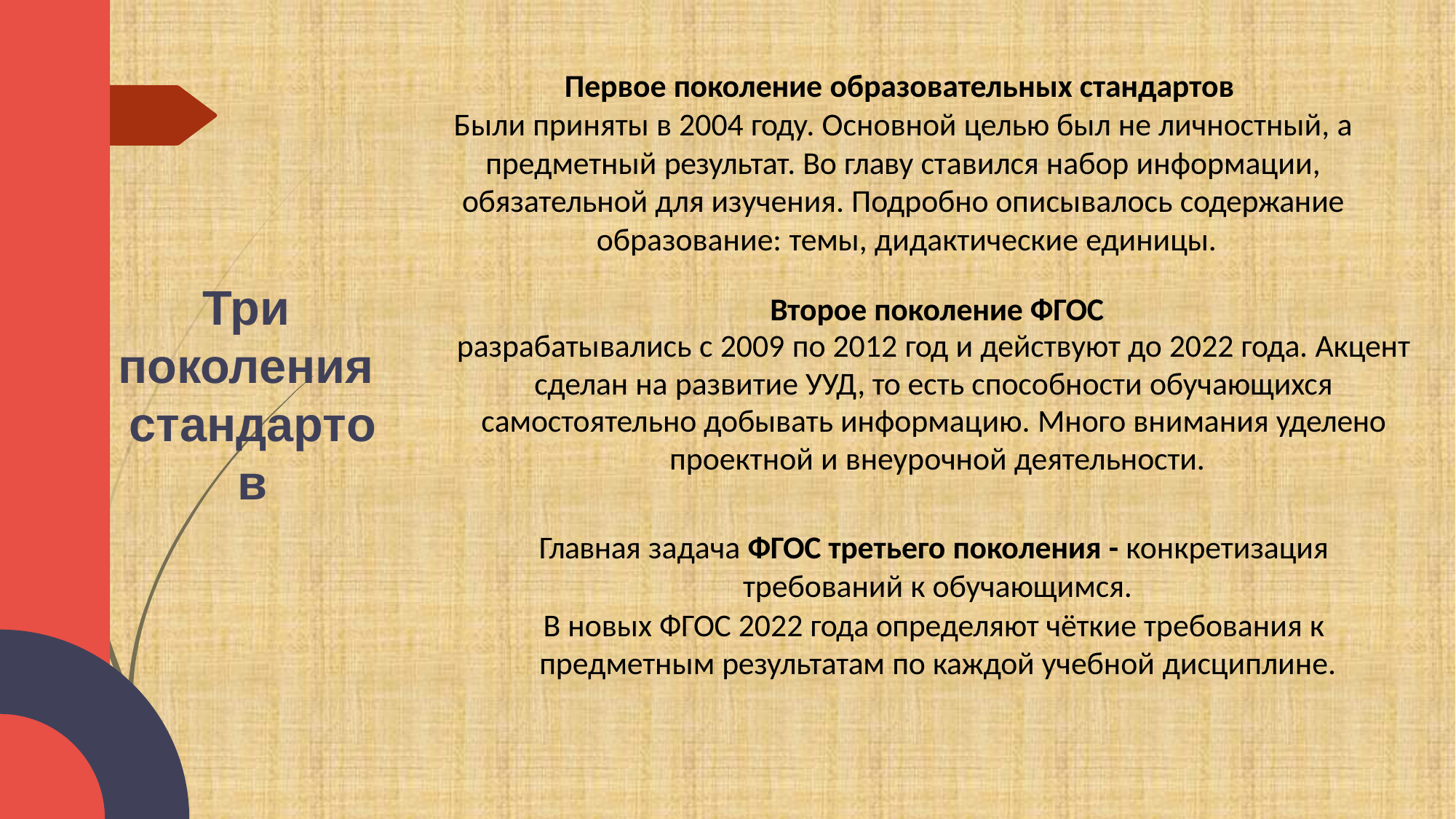

# Первое поколение образовательных стандартов
Были приняты в 2004 году. Основной целью был не личностный, а  предметный результат. Во главу ставился набор информации,  обязательной для изучения. Подробно описывалось содержание  образование: темы, дидактические единицы.
Три  поколения  стандартов
Второе поколение ФГОС
разрабатывались с 2009 по 2012 год и действуют до 2022 года. Акцент  сделан на развитие УУД, то есть способности обучающихся  самостоятельно добывать информацию. Много внимания уделено  проектной и внеурочной деятельности.
Главная задача ФГОС третьего поколения - конкретизация  требований к обучающимся.
В новых ФГОС 2022 года определяют чёткие требования к  предметным результатам по каждой учебной дисциплине.